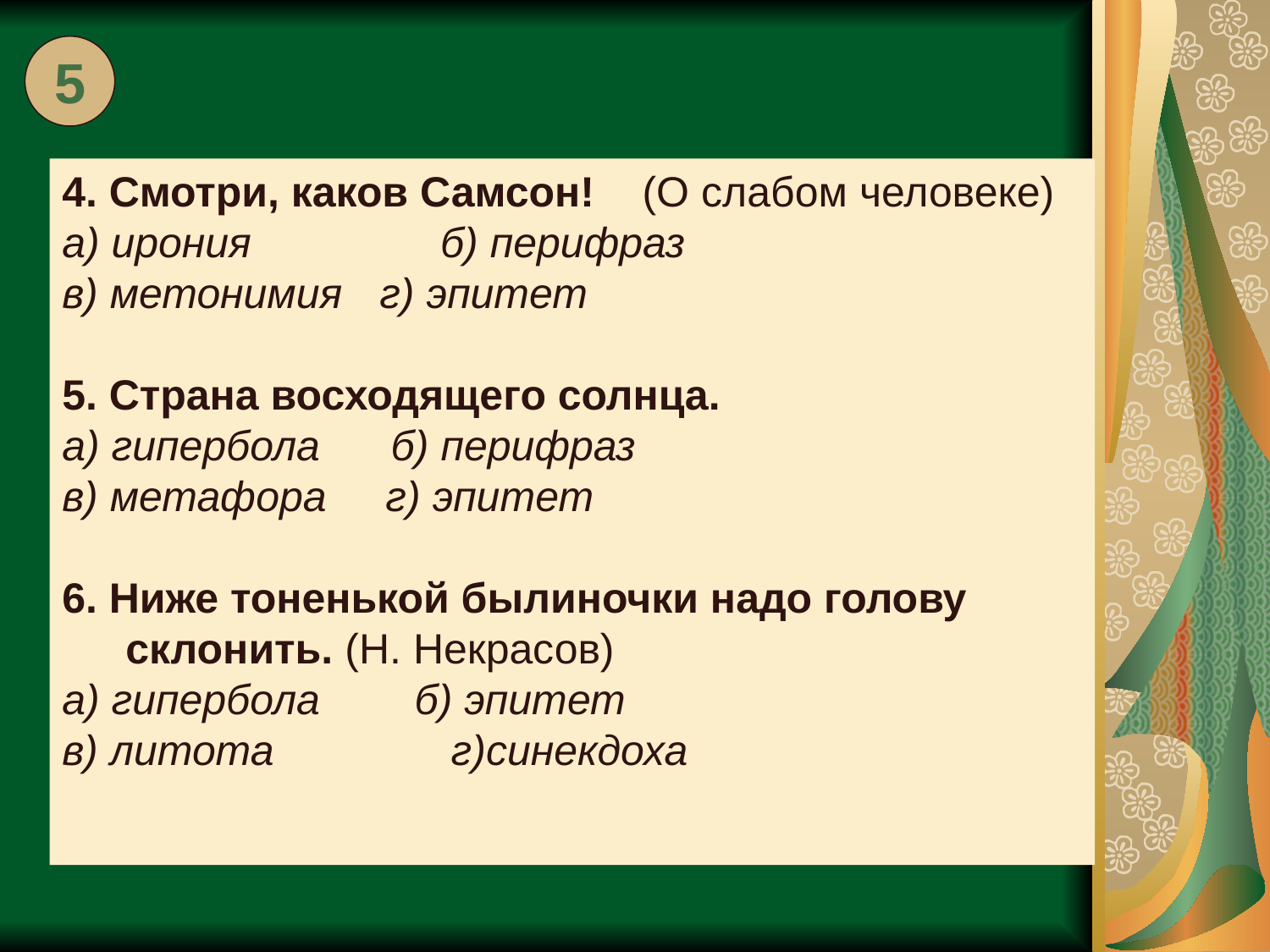

5
4. Смотри, каков Самсон!    (О слабом человеке)
а) ирония                б) перифраз
в) метонимия	г) эпитет

5. Страна восходящего солнца.
а) гипербола      б) перифраз
в) метафора     г) эпитет

6. Ниже тоненькой былиночки надо голову склонить. (Н. Некрасов)
а) гипербола        б) эпитет
в) литота               г)синекдоха